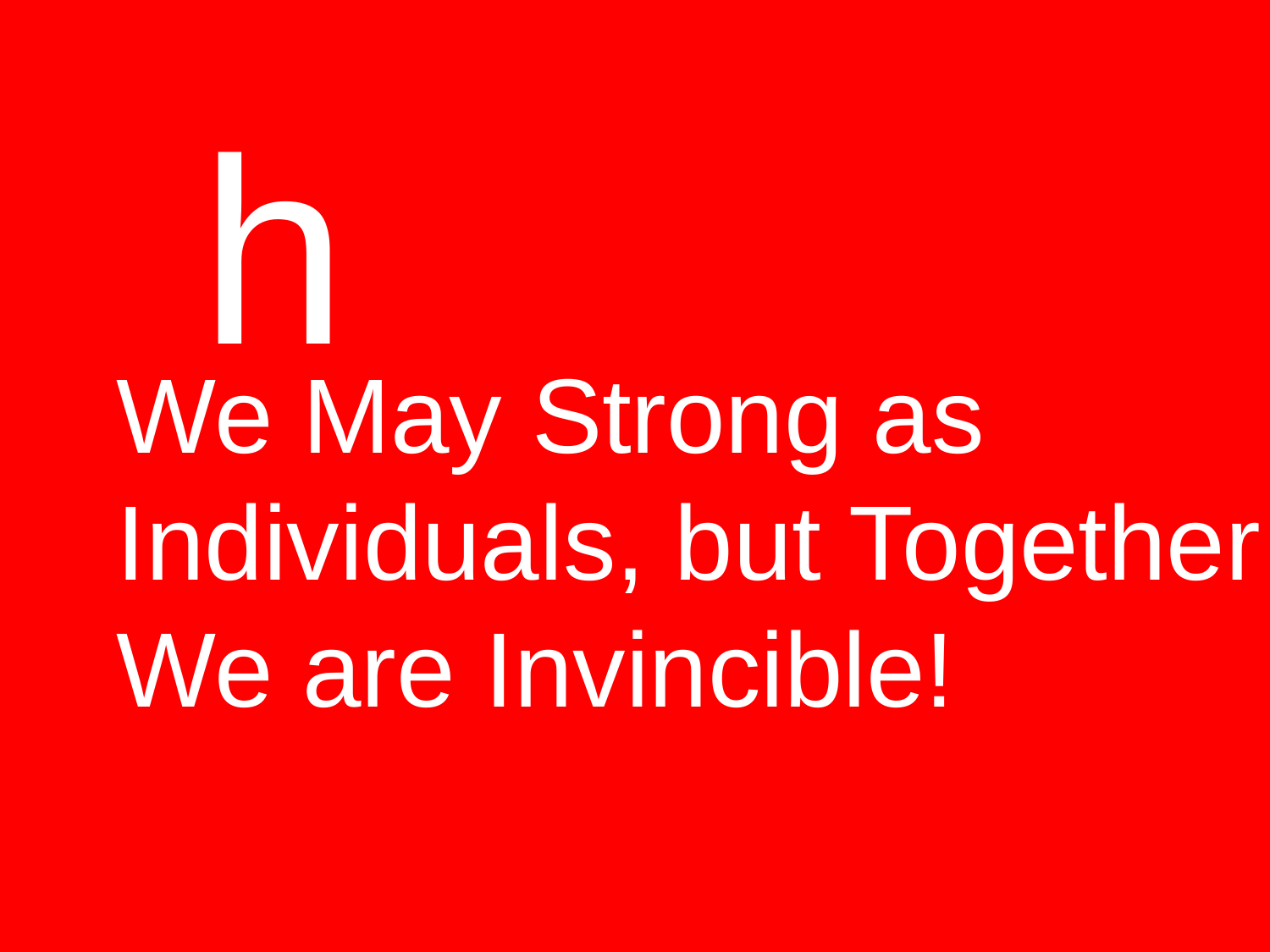

h
We May Strong as
Individuals, but Together
We are Invincible!